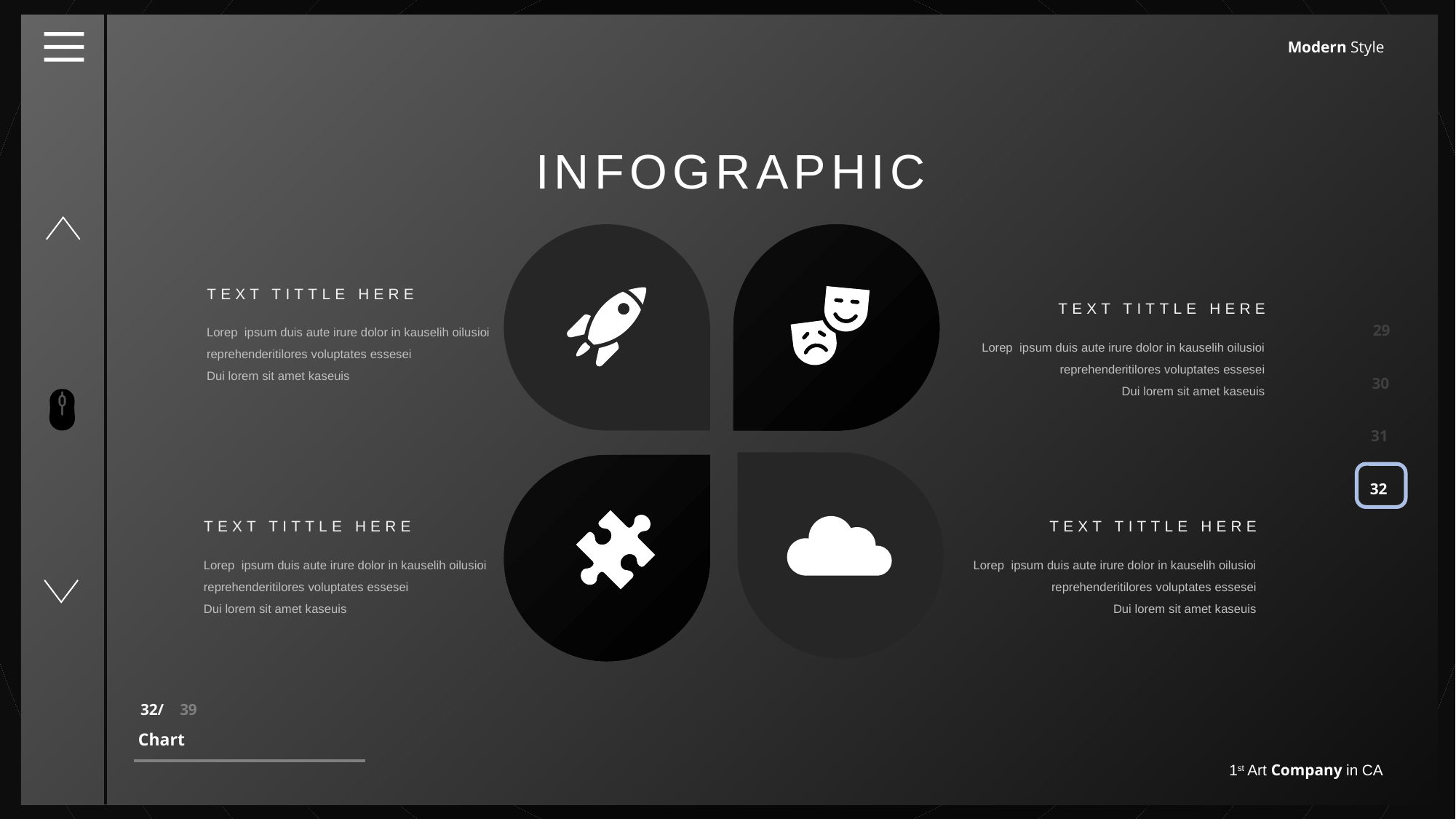

Modern Style
INFOGRAPHIC

TEXT TITTLE HERE

TEXT TITTLE HERE
Lorep  ipsum duis aute irure dolor in kauselih oilusioi reprehenderitilores voluptates essesei
Dui lorem sit amet kaseuis
29
Lorep  ipsum duis aute irure dolor in kauselih oilusioi reprehenderitilores voluptates essesei
Dui lorem sit amet kaseuis
30

31

32

TEXT TITTLE HERE
TEXT TITTLE HERE

Lorep  ipsum duis aute irure dolor in kauselih oilusioi reprehenderitilores voluptates essesei
Dui lorem sit amet kaseuis
Lorep  ipsum duis aute irure dolor in kauselih oilusioi reprehenderitilores voluptates essesei
Dui lorem sit amet kaseuis

32/    39
Chart
1st Art Company in CA